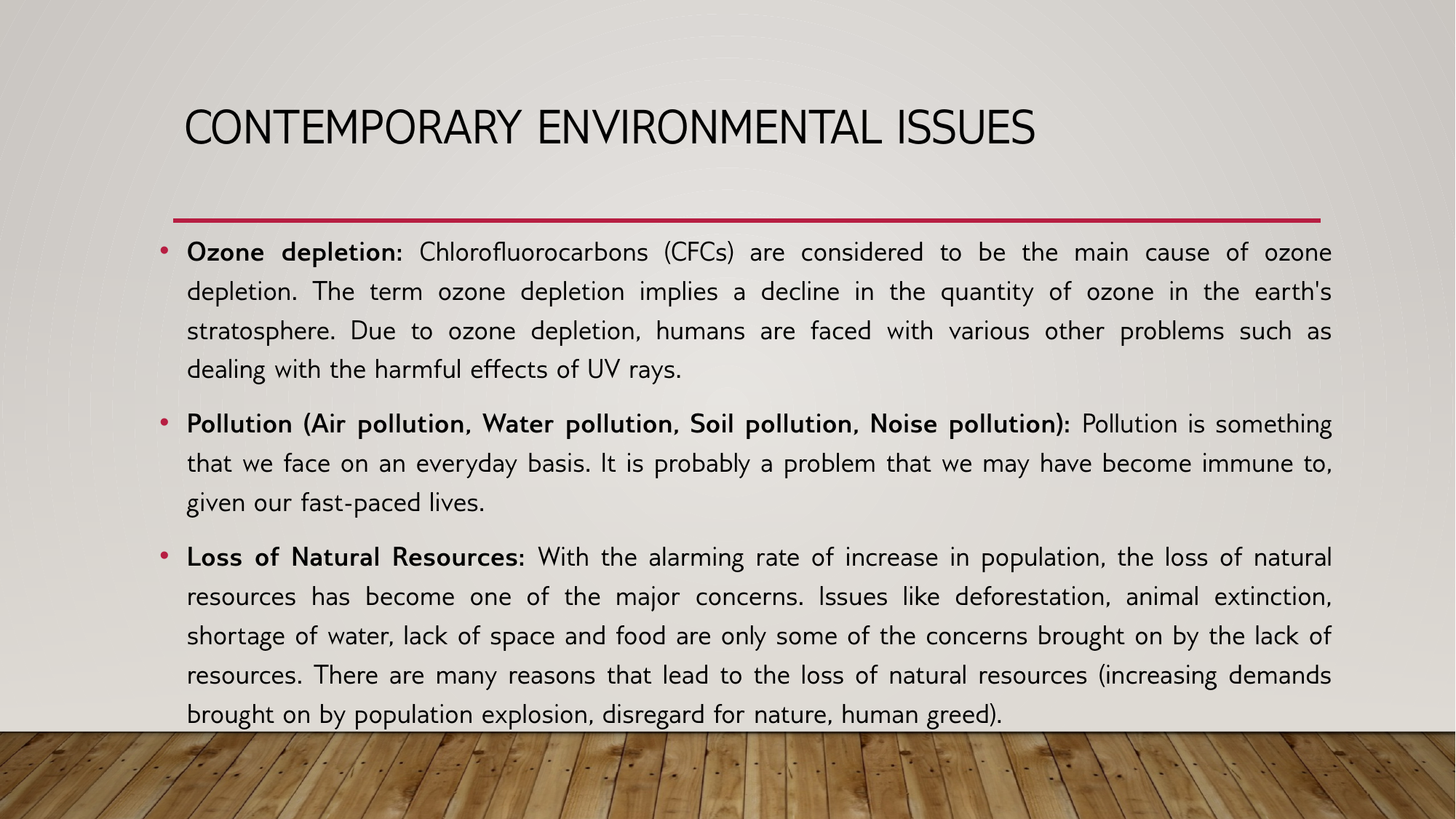

# CONTEMPORARY ENVIRONMENTAL ISSUES
Ozone depletion: Chlorofluorocarbons (CFCs) are considered to be the main cause of ozone depletion. The term ozone depletion implies a decline in the quantity of ozone in the earth's stratosphere. Due to ozone depletion, humans are faced with various other problems such as dealing with the harmful effects of UV rays.
Pollution (Air pollution, Water pollution, Soil pollution, Noise pollution): Pollution is something that we face on an everyday basis. It is probably a problem that we may have become immune to, given our fast-paced lives.
Loss of Natural Resources: With the alarming rate of increase in population, the loss of natural resources has become one of the major concerns. Issues like deforestation, animal extinction, shortage of water, lack of space and food are only some of the concerns brought on by the lack of resources. There are many reasons that lead to the loss of natural resources (increasing demands brought on by population explosion, disregard for nature, human greed).